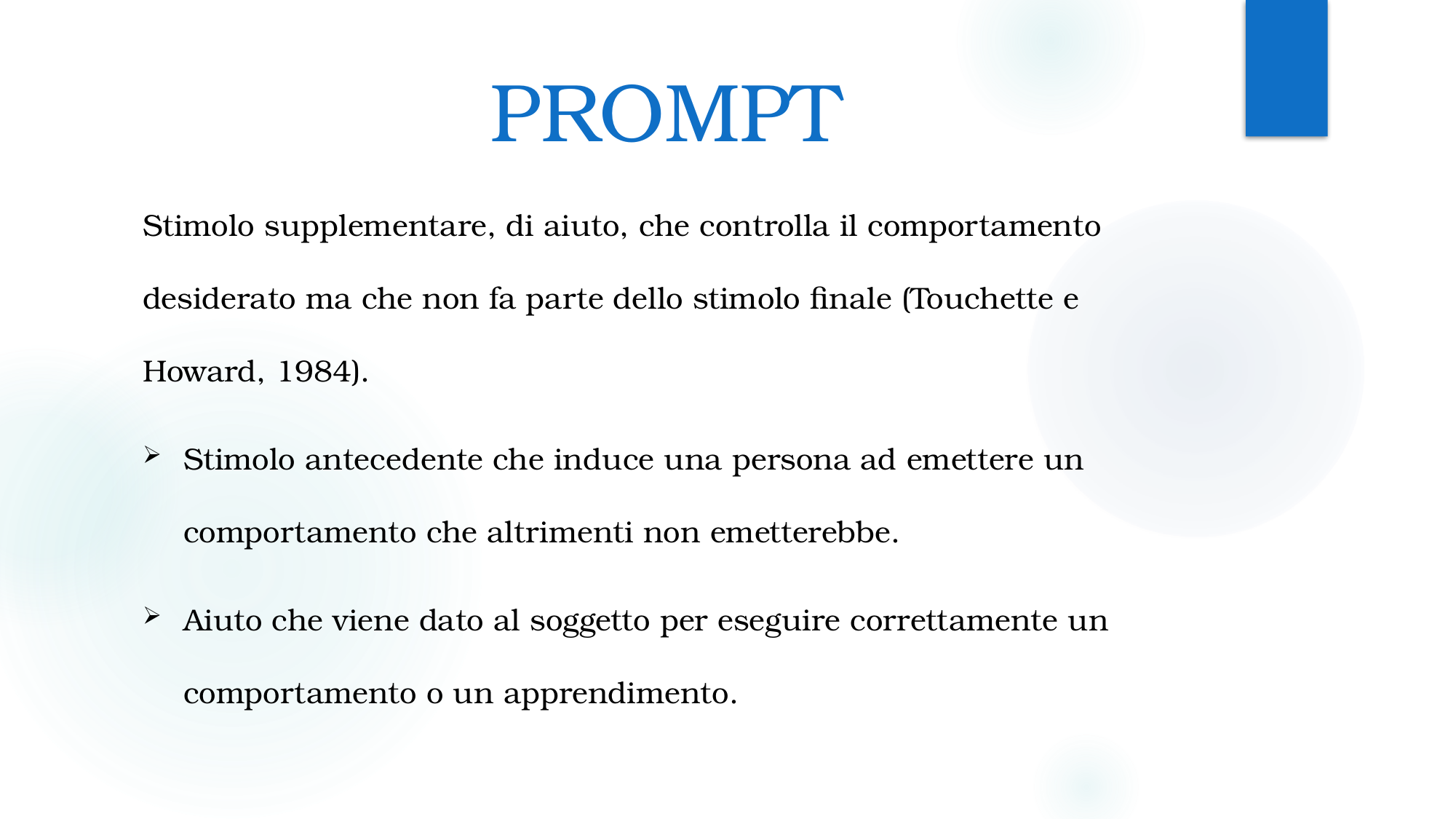

# PROMPT
Stimolo supplementare, di aiuto, che controlla il comportamento desiderato ma che non fa parte dello stimolo finale (Touchette e Howard, 1984).
Stimolo antecedente che induce una persona ad emettere un comportamento che altrimenti non emetterebbe.
Aiuto che viene dato al soggetto per eseguire correttamente un comportamento o un apprendimento.